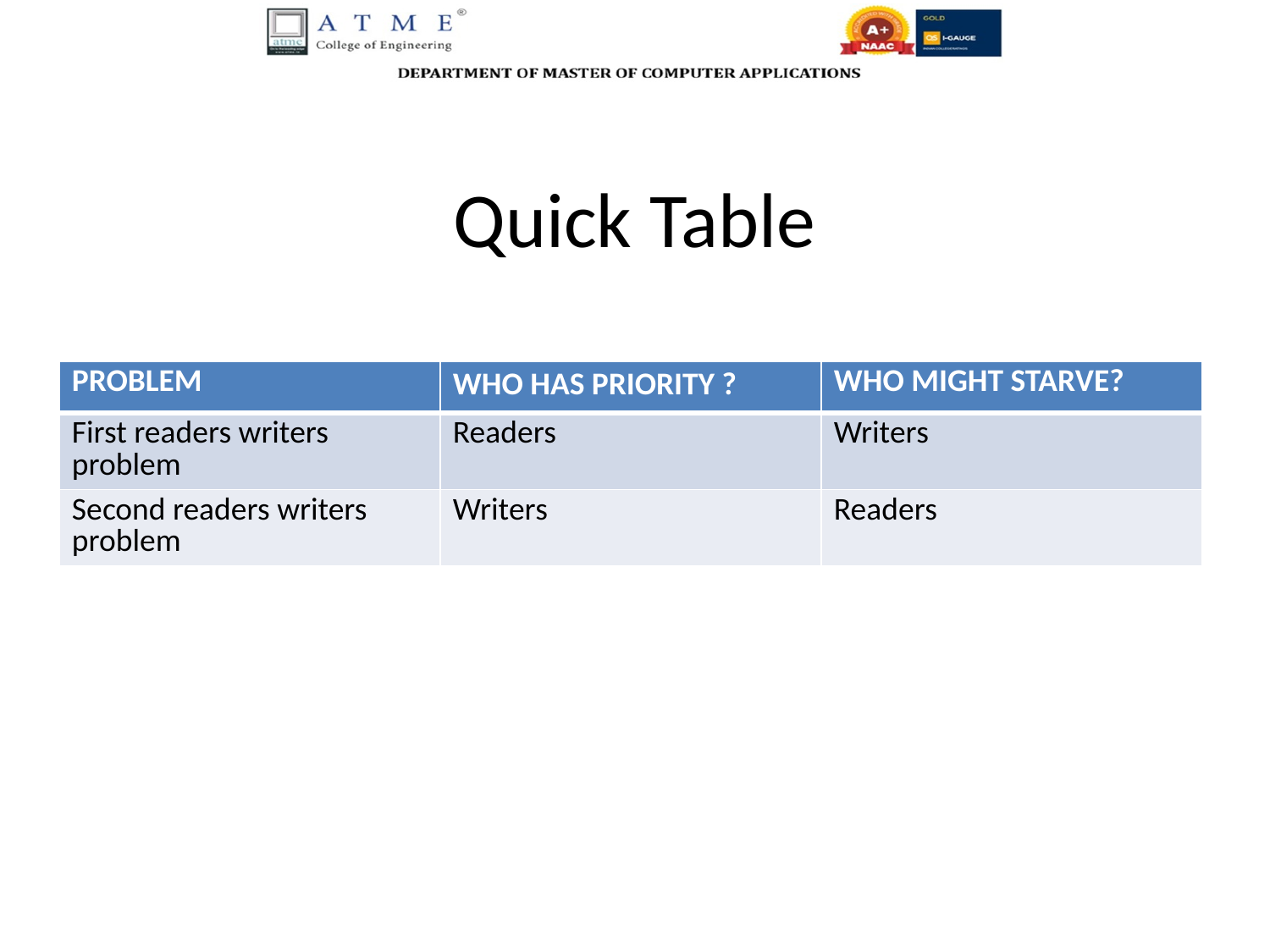

# Quick Table
| PROBLEM | WHO HAS PRIORITY ? | WHO MIGHT STARVE? |
| --- | --- | --- |
| First readers writers problem | Readers | Writers |
| Second readers writers problem | Writers | Readers |